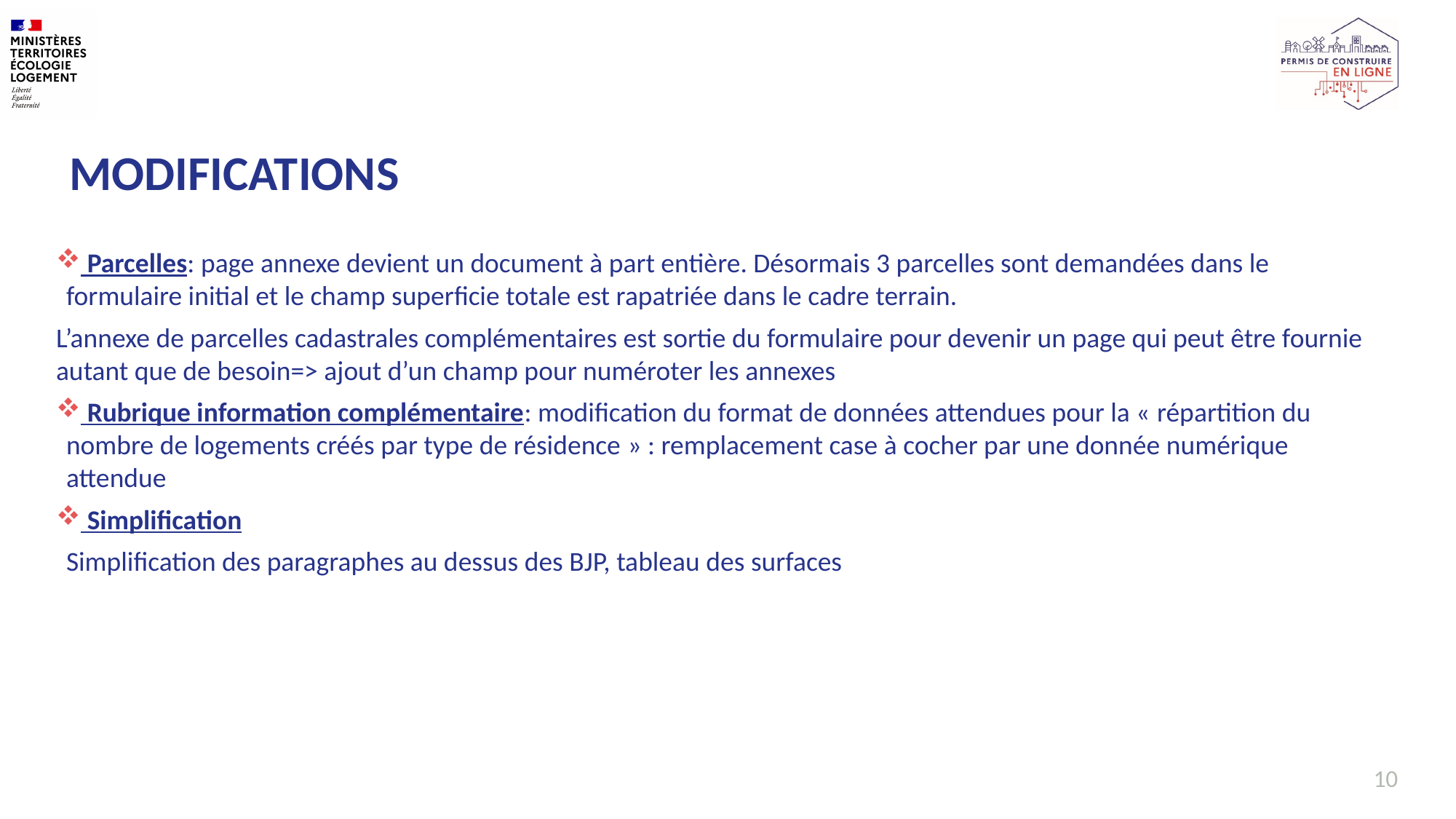

# Modifications
 Parcelles: page annexe devient un document à part entière. Désormais 3 parcelles sont demandées dans le formulaire initial et le champ superficie totale est rapatriée dans le cadre terrain.
L’annexe de parcelles cadastrales complémentaires est sortie du formulaire pour devenir un page qui peut être fournie autant que de besoin=> ajout d’un champ pour numéroter les annexes
 Rubrique information complémentaire: modification du format de données attendues pour la « répartition du nombre de logements créés par type de résidence » : remplacement case à cocher par une donnée numérique attendue
 Simplification
Simplification des paragraphes au dessus des BJP, tableau des surfaces

10